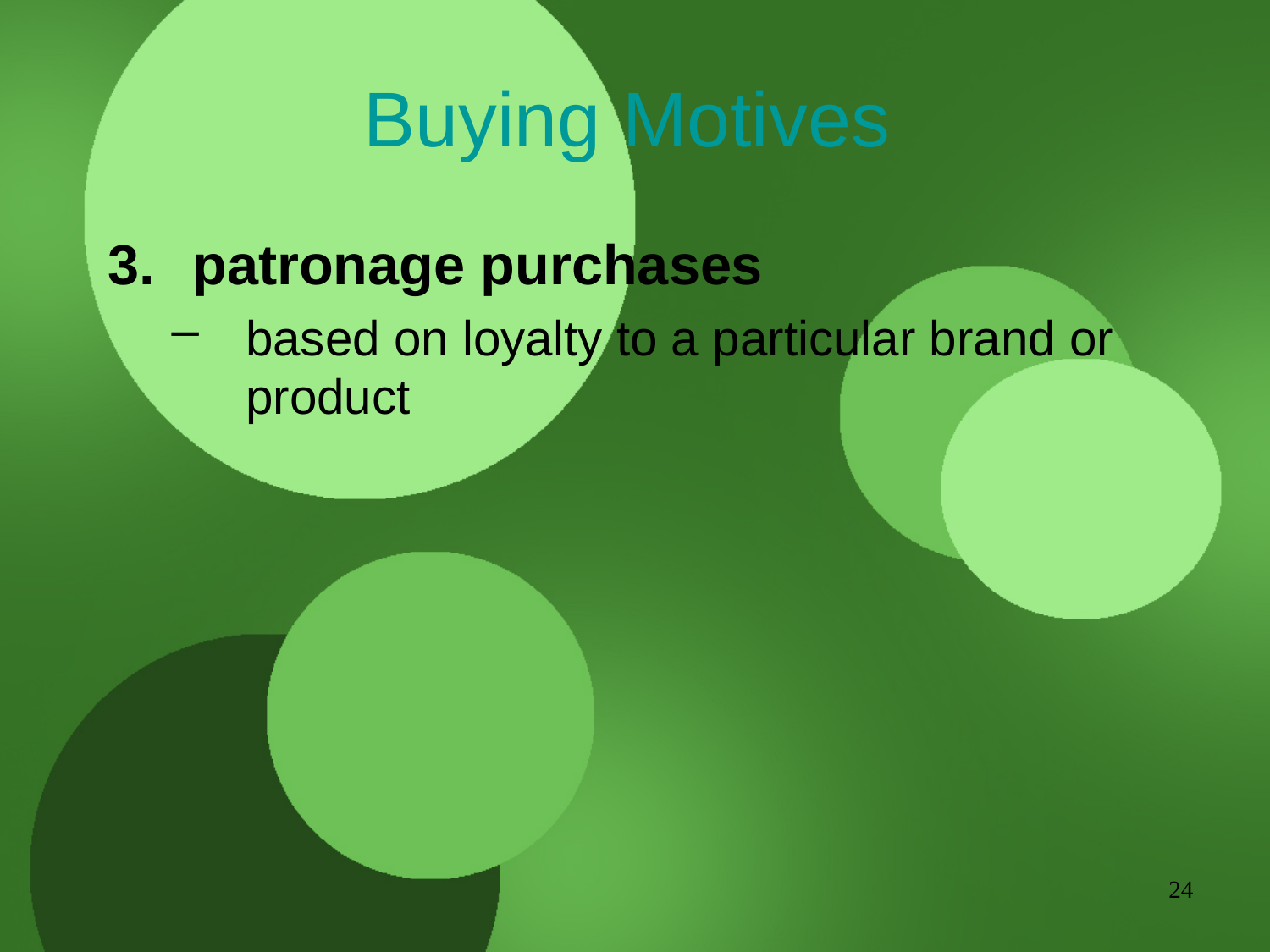

Buying Motives
patronage purchases
based on loyalty to a particular brand or product
24